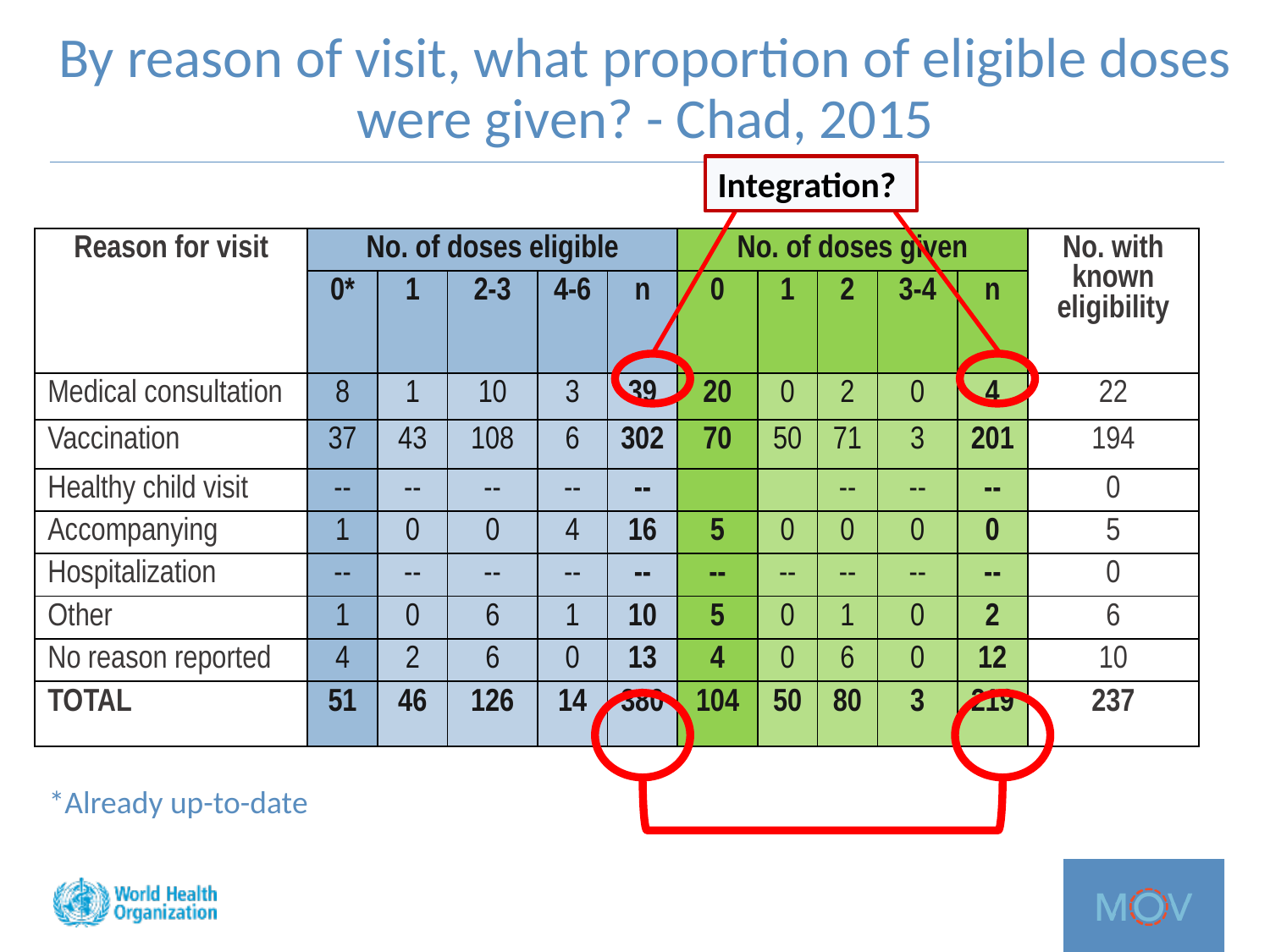

# By reason of visit, what proportion of eligible doses were given? - Chad, 2015
Integration?
| Reason for visit | No. of doses eligible |  |  |  |  | No. of doses given |  |  |  |  | No. with known eligibility |
| --- | --- | --- | --- | --- | --- | --- | --- | --- | --- | --- | --- |
|  | 0\* | 1 | 2-3 | 4-6 | n | 0 | 1 | 2 | 3-4 | n |  |
| Medical consultation | 8 | 1 | 10 | 3 | 39 | 20 | 0 | 2 | 0 | 4 | 22 |
| Vaccination | 37 | 43 | 108 | 6 | 302 | 70 | 50 | 71 | 3 | 201 | 194 |
| Healthy child visit | -- | -- | -- | -- | -- |  |  | -- | -- | -- | 0 |
| Accompanying | 1 | 0 | 0 | 4 | 16 | 5 | 0 | 0 | 0 | 0 | 5 |
| Hospitalization | -- | -- | -- | -- | -- | -- | -- | -- | -- | -- | 0 |
| Other | 1 | 0 | 6 | 1 | 10 | 5 | 0 | 1 | 0 | 2 | 6 |
| No reason reported | 4 | 2 | 6 | 0 | 13 | 4 | 0 | 6 | 0 | 12 | 10 |
| TOTAL | 51 | 46 | 126 | 14 | 380 | 104 | 50 | 80 | 3 | 219 | 237 |

*Already up-to-date